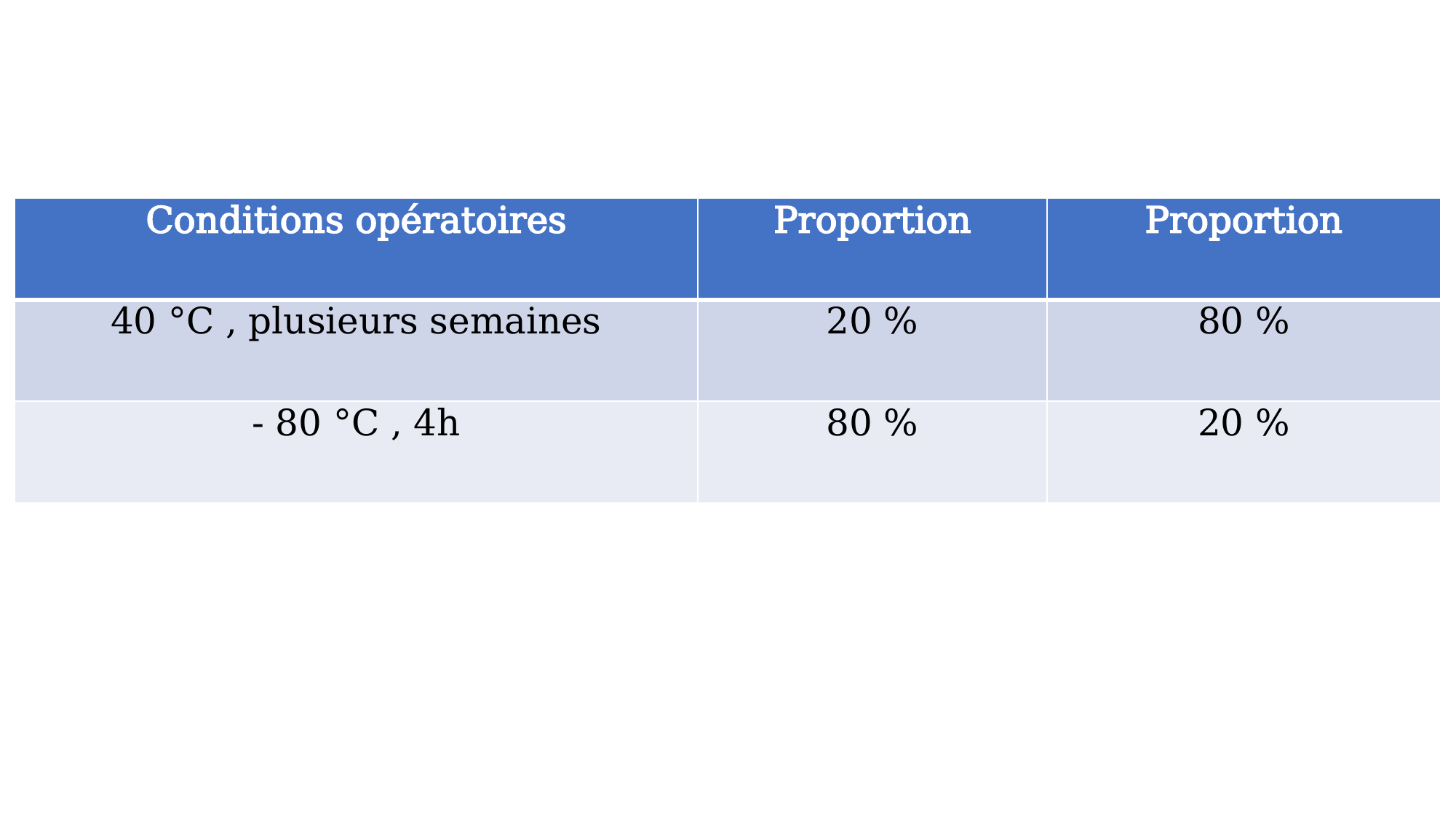

| Conditions opératoires | Proportion | Proportion |
| --- | --- | --- |
| 40 °C , plusieurs semaines | 20 % | 80 % |
| - 80 °C , 4h | 80 % | 20 % |